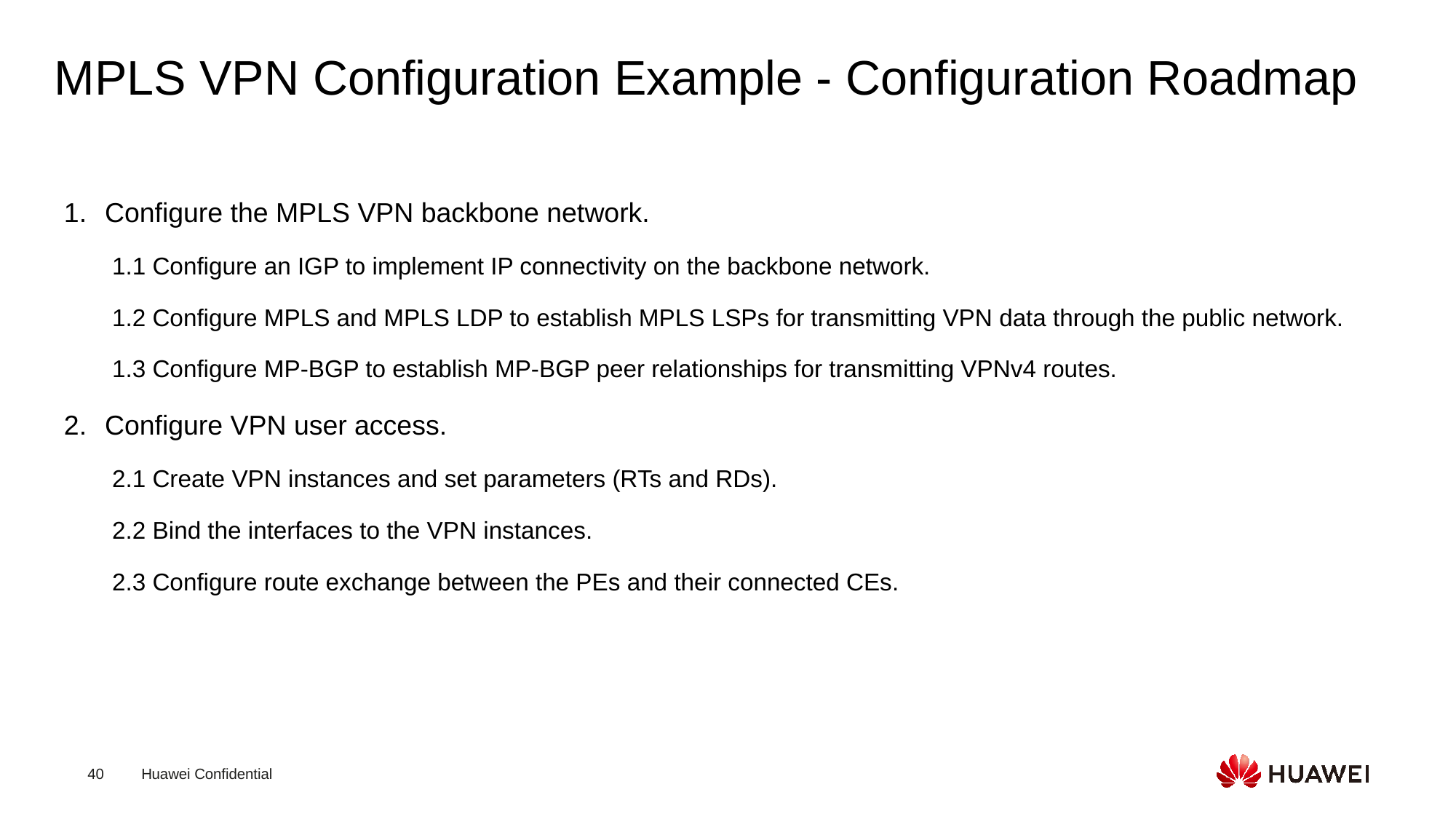

# MPLS VPN Configuration Example - Configuration Roadmap
Configure the MPLS VPN backbone network.
1.1 Configure an IGP to implement IP connectivity on the backbone network.
1.2 Configure MPLS and MPLS LDP to establish MPLS LSPs for transmitting VPN data through the public network.
1.3 Configure MP-BGP to establish MP-BGP peer relationships for transmitting VPNv4 routes.
Configure VPN user access.
2.1 Create VPN instances and set parameters (RTs and RDs).
2.2 Bind the interfaces to the VPN instances.
2.3 Configure route exchange between the PEs and their connected CEs.